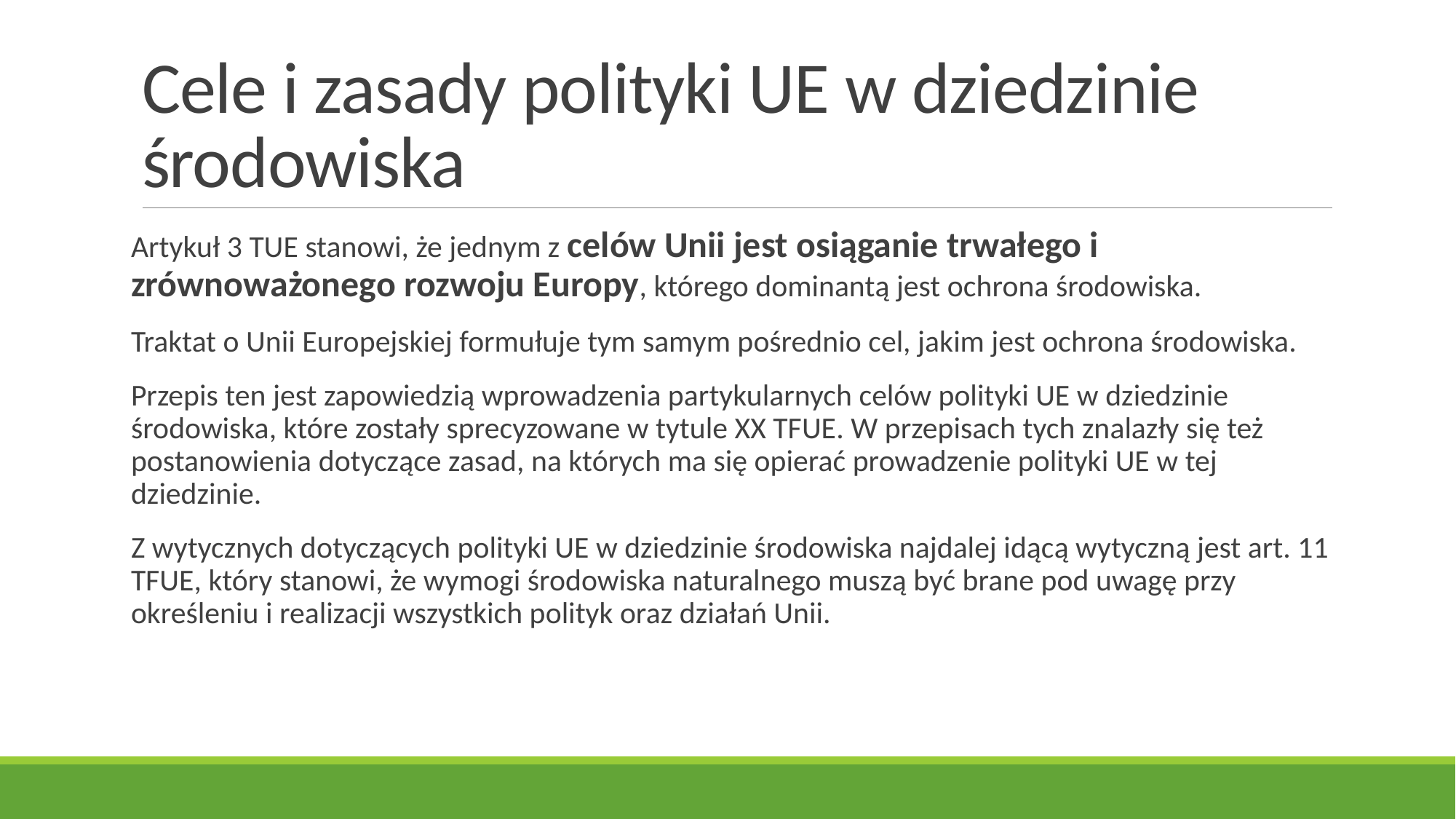

# Cele i zasady polityki UE w dziedzinie środowiska
Artykuł 3 TUE stanowi, że jednym z celów Unii jest osiąganie trwałego i zrównoważonego rozwoju Europy, którego dominantą jest ochrona środowiska.
Traktat o Unii Europejskiej formułuje tym samym pośrednio cel, jakim jest ochrona środowiska.
Przepis ten jest zapowiedzią wprowadzenia partykularnych celów polityki UE w dziedzinie środowiska, które zostały sprecyzowane w tytule XX TFUE. W przepisach tych znalazły się też postanowienia dotyczące zasad, na których ma się opierać prowadzenie polityki UE w tej dziedzinie.
Z wytycznych dotyczących polityki UE w dziedzinie środowiska najdalej idącą wytyczną jest art. 11 TFUE, który stanowi, że wymogi środowiska naturalnego muszą być brane pod uwagę przy określeniu i realizacji wszystkich polityk oraz działań Unii.